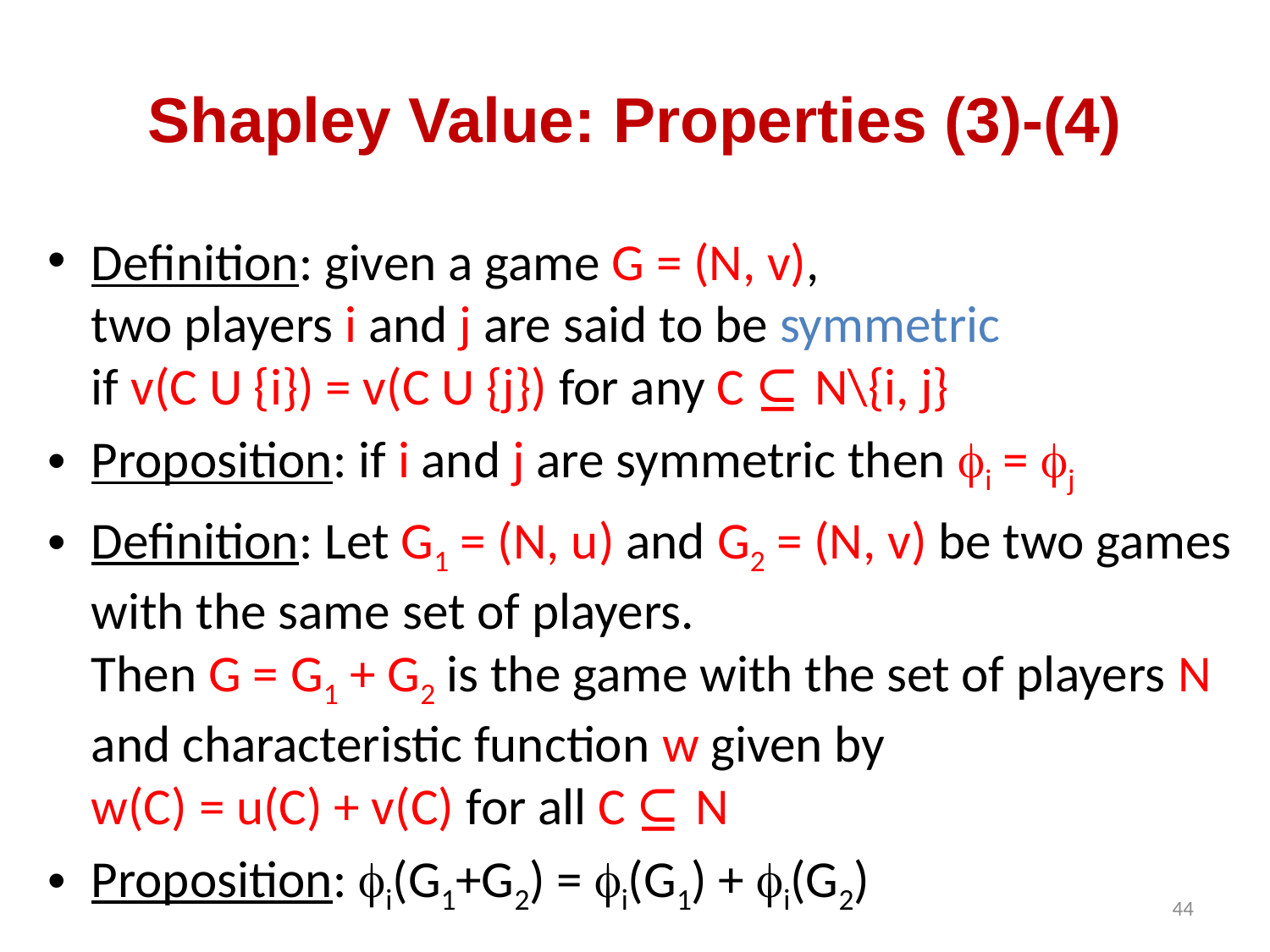

# Shapley Value: Properties (3)-(4)
Definition: given a game G = (N, v),
two players i and j are said to be symmetric
if v(C U {i}) = v(C U {j}) for any C ⊆ N\{i, j}
Proposition: if i and j are symmetric then φi = φj
Definition: Let G1 = (N, u) and G2 = (N, v) be two games with the same set of players.
Then G = G1 + G2 is the game with the set of players N and characteristic function w given by
w(C) = u(C) + v(C) for all C ⊆ N
Proposition: φi(G1+G2) = φi(G1) + φi(G2)
44